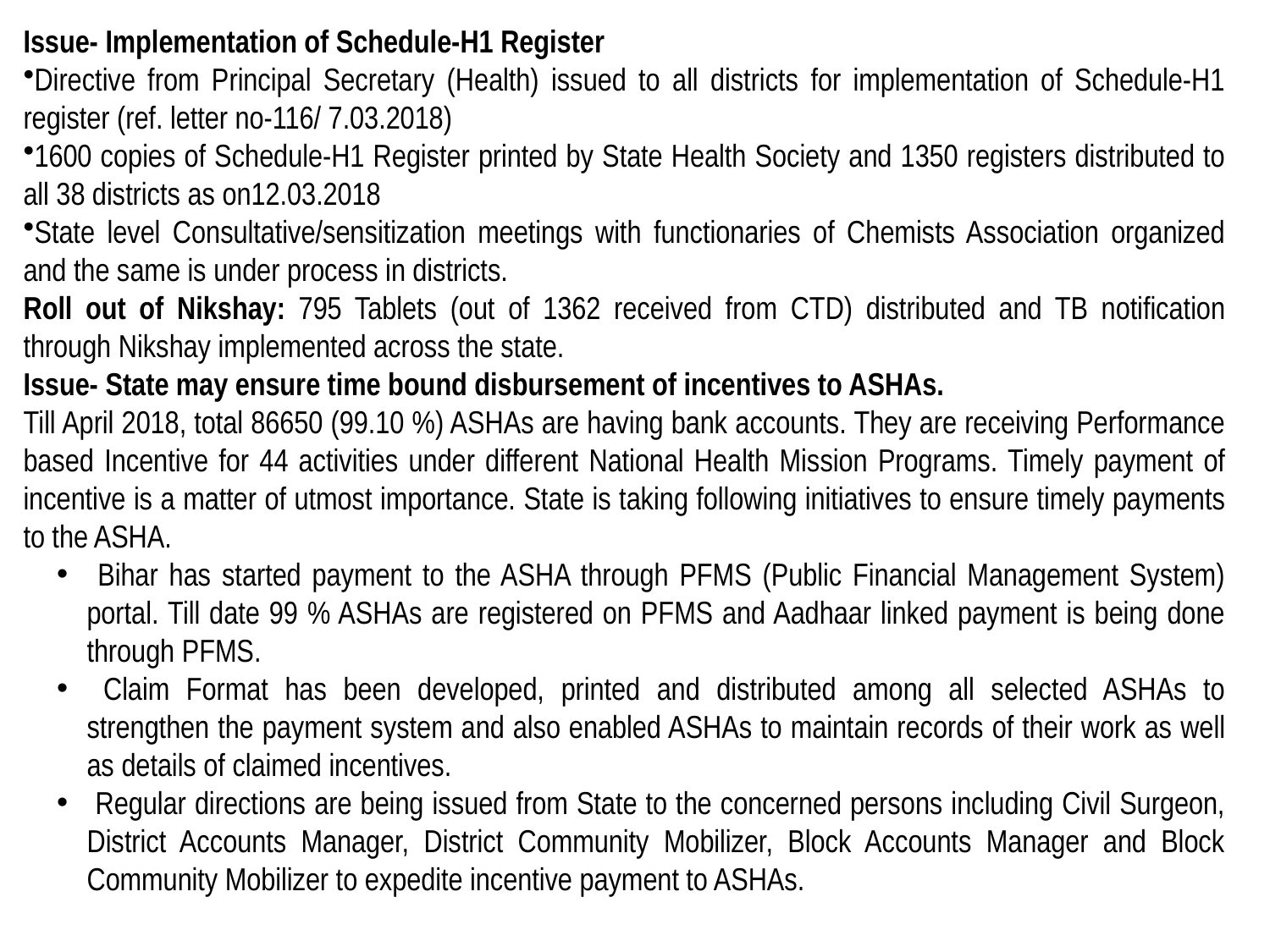

Issue- Implementation of Schedule-H1 Register
Directive from Principal Secretary (Health) issued to all districts for implementation of Schedule-H1 register (ref. letter no-116/ 7.03.2018)
1600 copies of Schedule-H1 Register printed by State Health Society and 1350 registers distributed to all 38 districts as on12.03.2018
State level Consultative/sensitization meetings with functionaries of Chemists Association organized and the same is under process in districts.
Roll out of Nikshay: 795 Tablets (out of 1362 received from CTD) distributed and TB notification through Nikshay implemented across the state.
Issue- State may ensure time bound disbursement of incentives to ASHAs.
Till April 2018, total 86650 (99.10 %) ASHAs are having bank accounts. They are receiving Performance based Incentive for 44 activities under different National Health Mission Programs. Timely payment of incentive is a matter of utmost importance. State is taking following initiatives to ensure timely payments to the ASHA.
 Bihar has started payment to the ASHA through PFMS (Public Financial Management System) portal. Till date 99 % ASHAs are registered on PFMS and Aadhaar linked payment is being done through PFMS.
 Claim Format has been developed, printed and distributed among all selected ASHAs to strengthen the payment system and also enabled ASHAs to maintain records of their work as well as details of claimed incentives.
 Regular directions are being issued from State to the concerned persons including Civil Surgeon, District Accounts Manager, District Community Mobilizer, Block Accounts Manager and Block Community Mobilizer to expedite incentive payment to ASHAs.